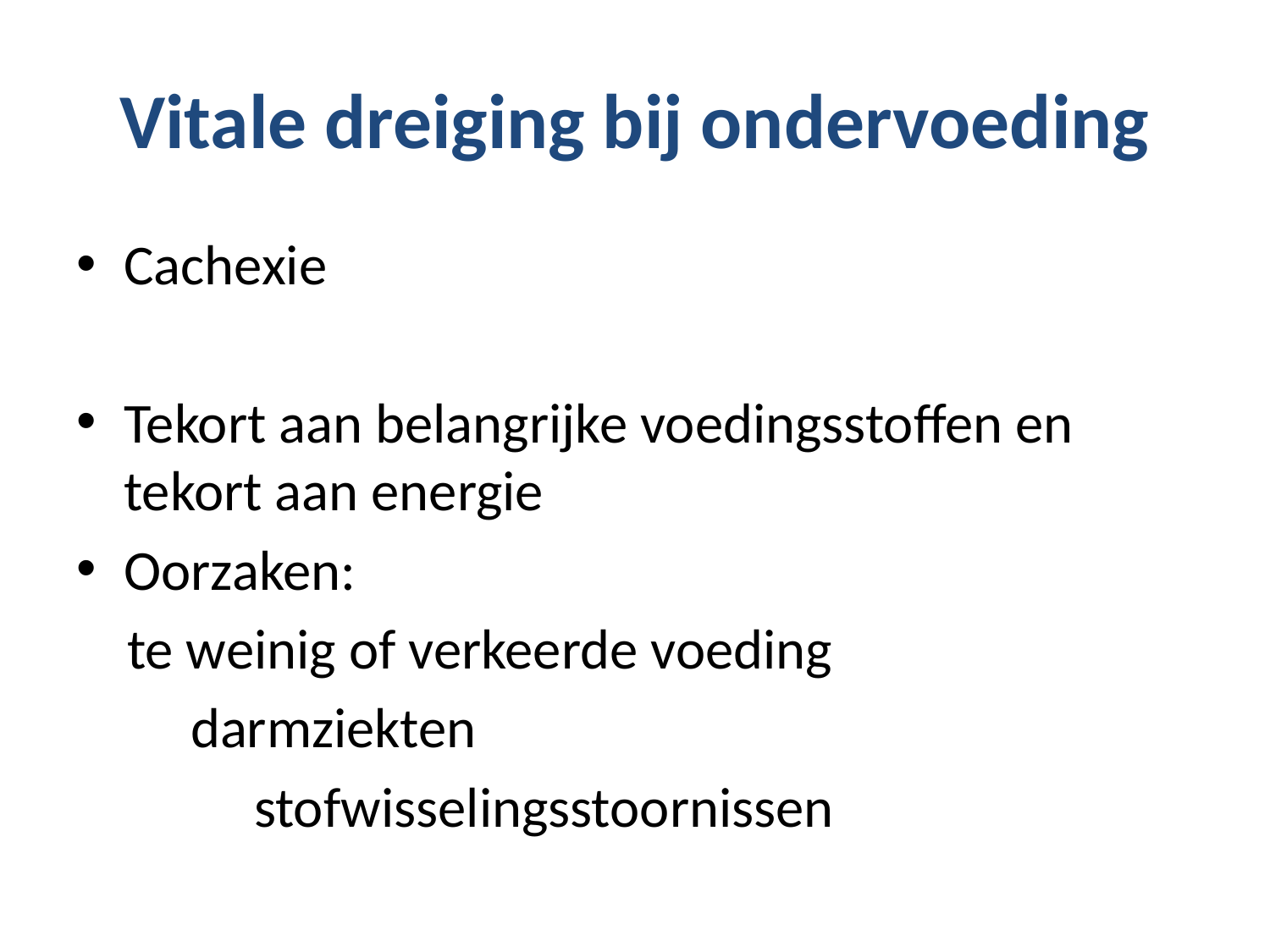

# Vitale dreiging bij ondervoeding
Cachexie

Tekort aan belangrijke voedingsstoffen en tekort aan energie
Oorzaken:
    te weinig of verkeerde voeding
         darmziekten
              stofwisselingsstoornissen